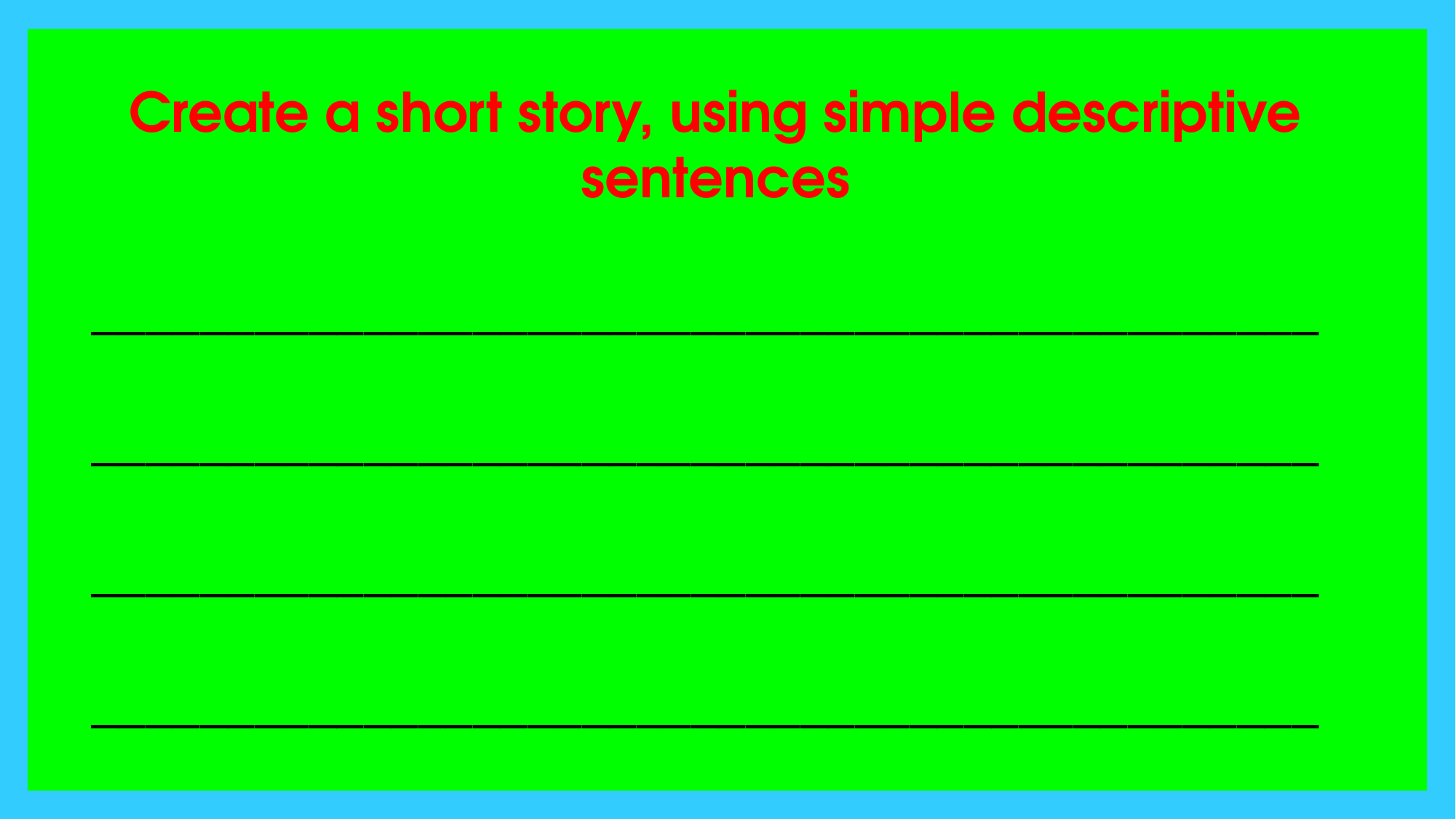

Create a short story, using simple descriptive sentences
____________________________________________________________________________________________________________________________________________________________________________________